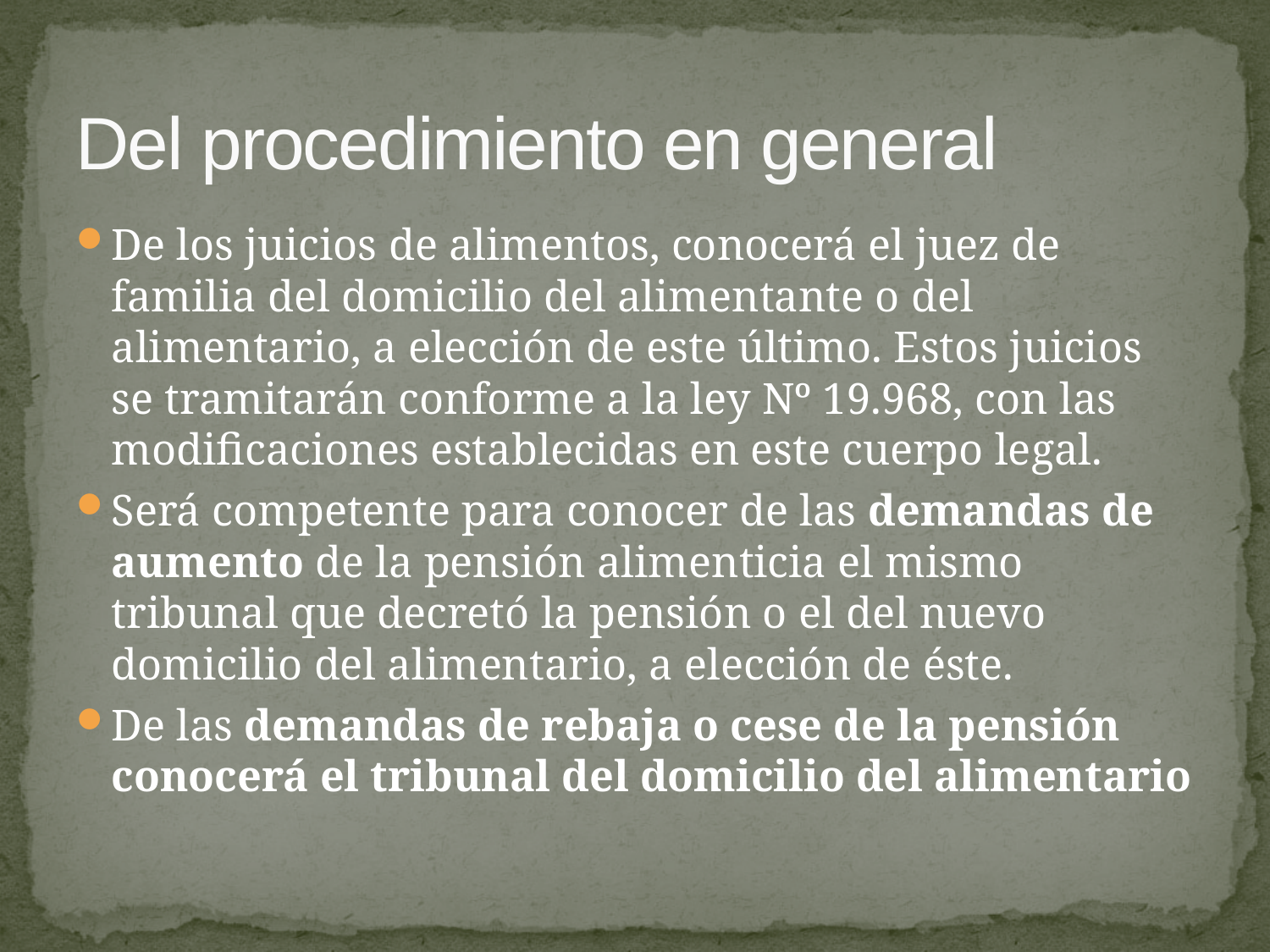

# Del procedimiento en general
De los juicios de alimentos, conocerá el juez de familia del domicilio del alimentante o del alimentario, a elección de este último. Estos juicios se tramitarán conforme a la ley Nº 19.968, con las modificaciones establecidas en este cuerpo legal.
Será competente para conocer de las demandas de aumento de la pensión alimenticia el mismo tribunal que decretó la pensión o el del nuevo domicilio del alimentario, a elección de éste.
De las demandas de rebaja o cese de la pensión conocerá el tribunal del domicilio del alimentario